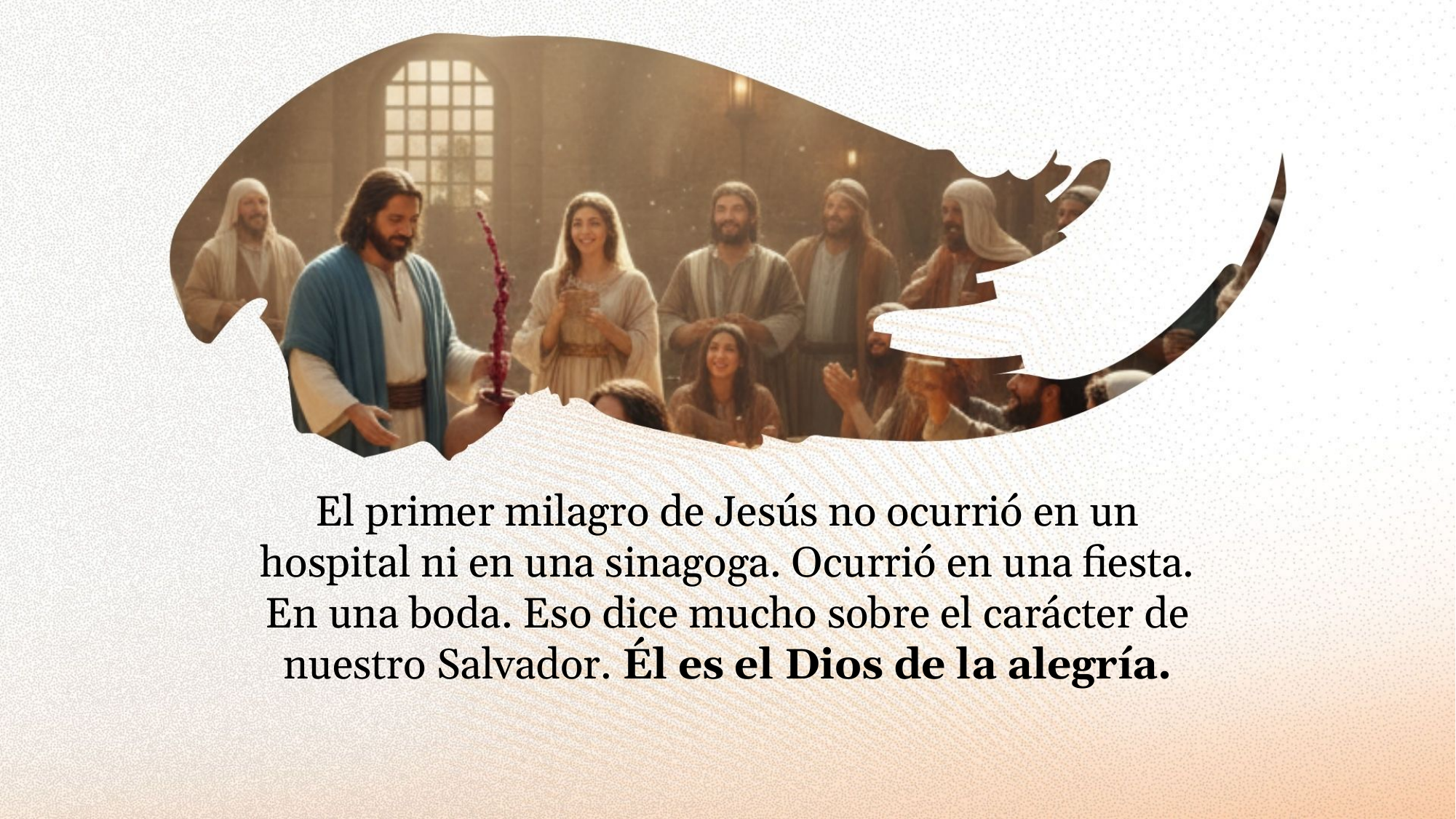

El primer milagro de Jesús no ocurrió en un hospital ni en una sinagoga. Ocurrió en una fiesta. En una boda. Eso dice mucho sobre el carácter de nuestro Salvador. Él es el Dios de la alegría.